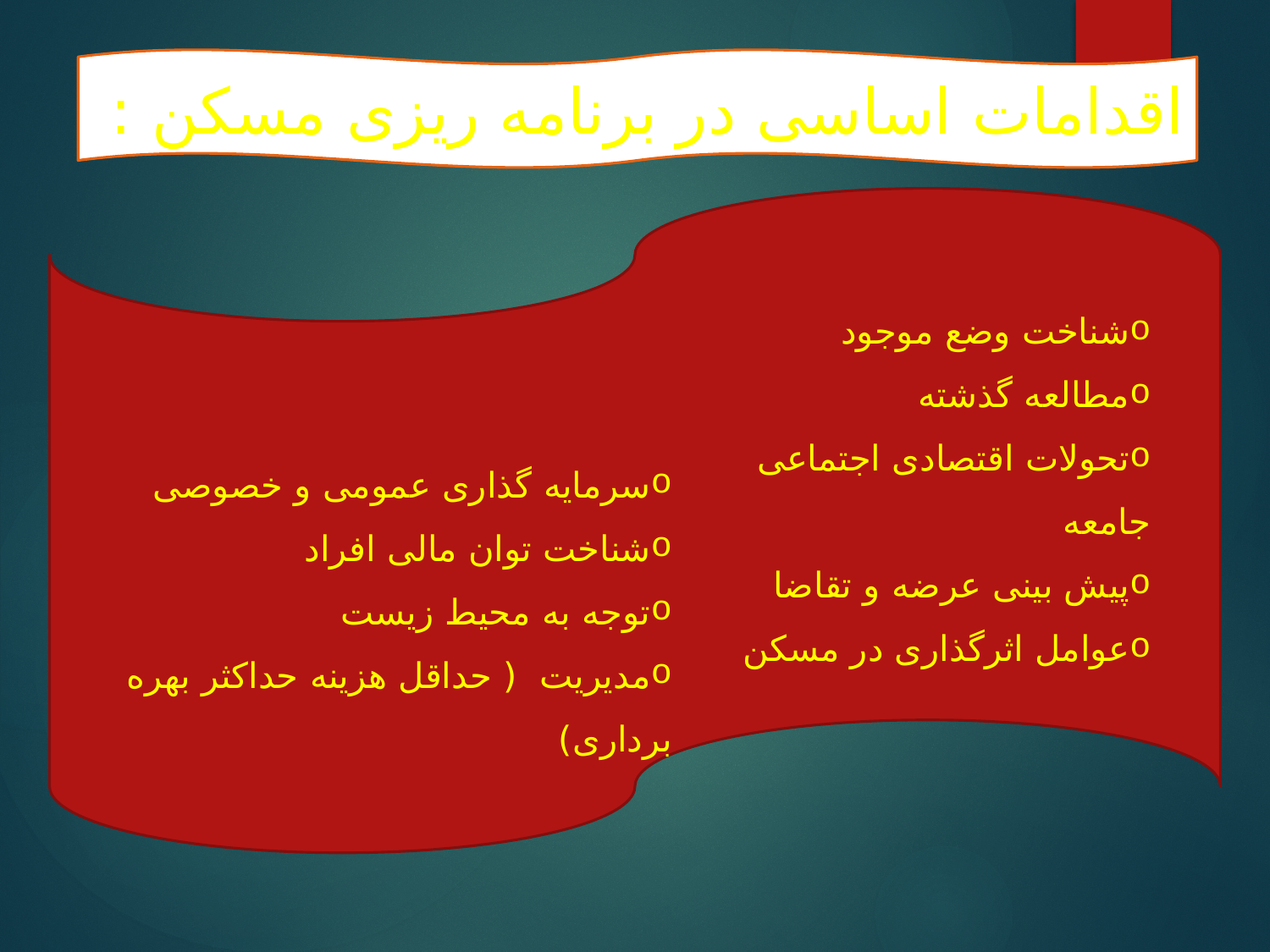

اقدامات اساسی در برنامه ریزی مسکن :

شناخت وضع موجود
مطالعه گذشته
تحولات اقتصادی اجتماعی جامعه
پیش بینی عرضه و تقاضا
عوامل اثرگذاری در مسکن
سرمایه گذاری عمومی و خصوصی
شناخت توان مالی افراد
توجه به محیط زیست
مدیریت  ( حداقل هزینه حداکثر بهره برداری)